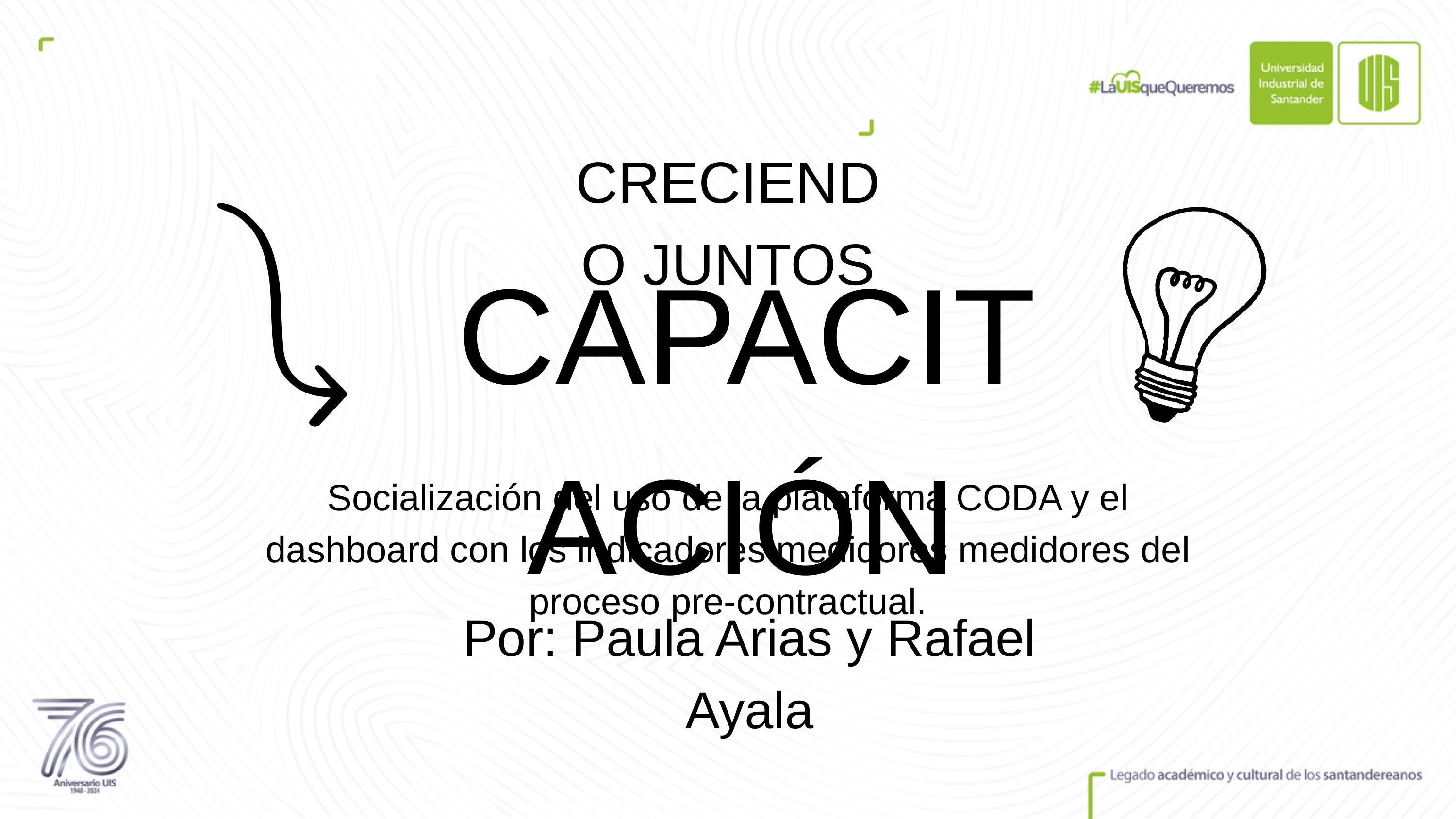

CRECIENDO JUNTOS

CAPACITACIÓN
Socialización del uso de la plataforma CODA y el dashboard con los indicadores medidores medidores del proceso pre-contractual.
Por: Paula Arias y Rafael Ayala